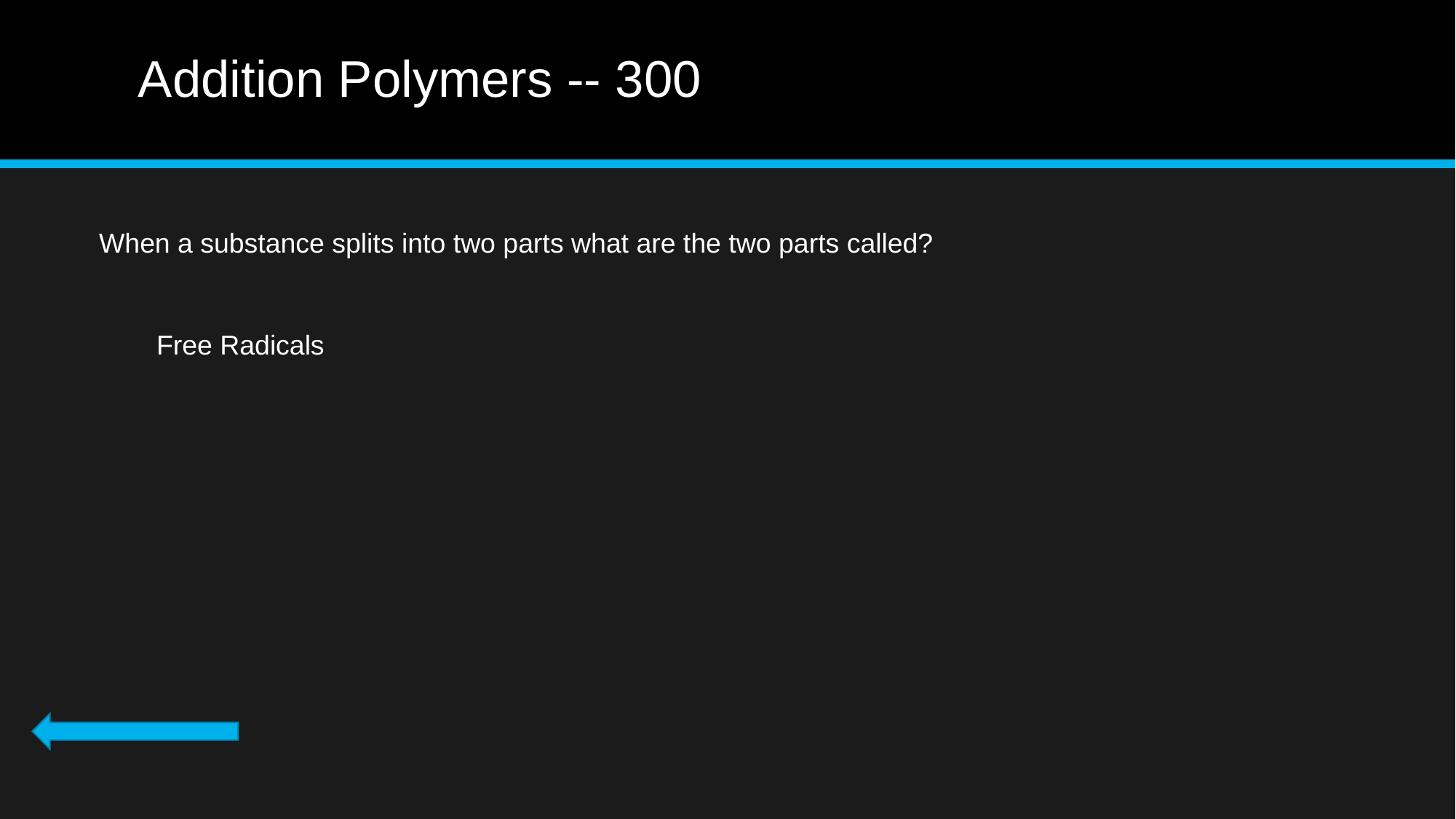

# Addition Polymers -- 300
When a substance splits into two parts what are the two parts called?
Free Radicals